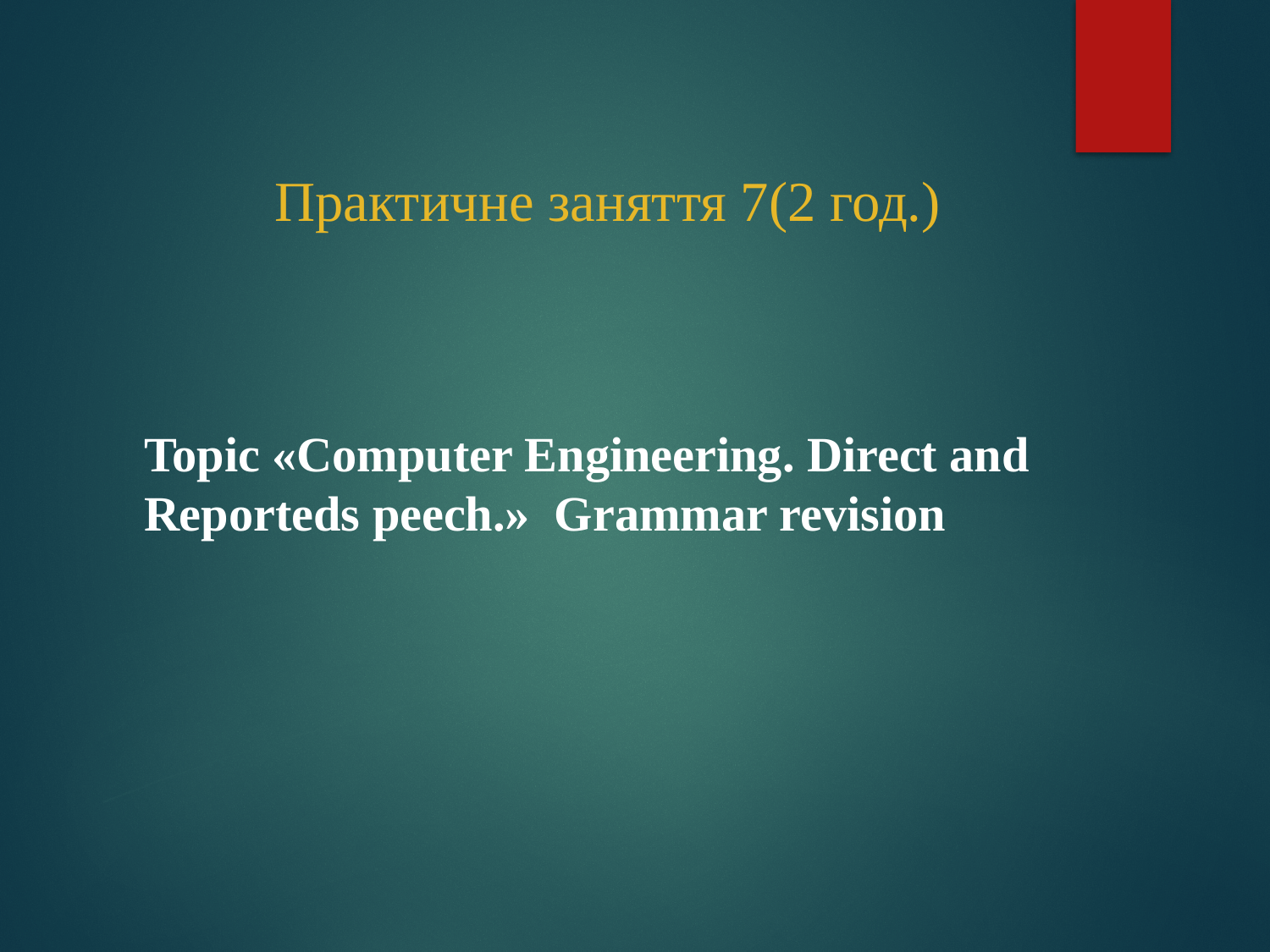

# Практичне заняття 7(2 год.)
Topic «Computer Engineering. Direct and Reporteds peech.»  Grammar revision